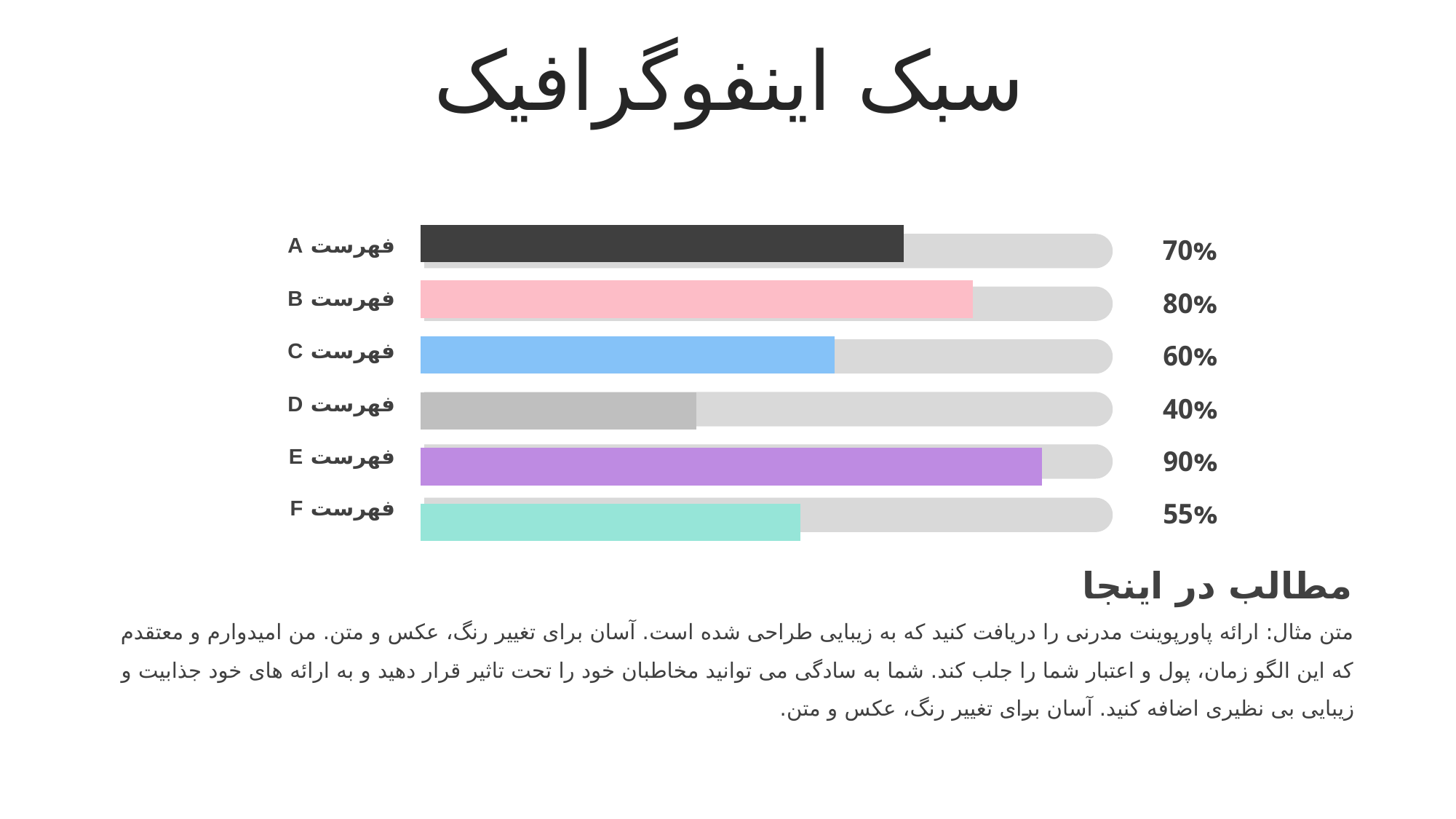

سبک اینفوگرافیک

### Chart

| Category |  |
|---|---|
فهرست A
70%

فهرست B
80%
فهرست C
60%
فهرست D
40%
فهرست E
90%
فهرست F
55%
مطالب در اینجا
متن مثال: ارائه پاورپوینت مدرنی را دریافت کنید که به زیبایی طراحی شده است. آسان برای تغییر رنگ، عکس و متن. من امیدوارم و معتقدم که این الگو زمان، پول و اعتبار شما را جلب کند. شما به سادگی می توانید مخاطبان خود را تحت تاثیر قرار دهید و به ارائه های خود جذابیت و زیبایی بی نظیری اضافه کنید. آسان برای تغییر رنگ، عکس و متن.